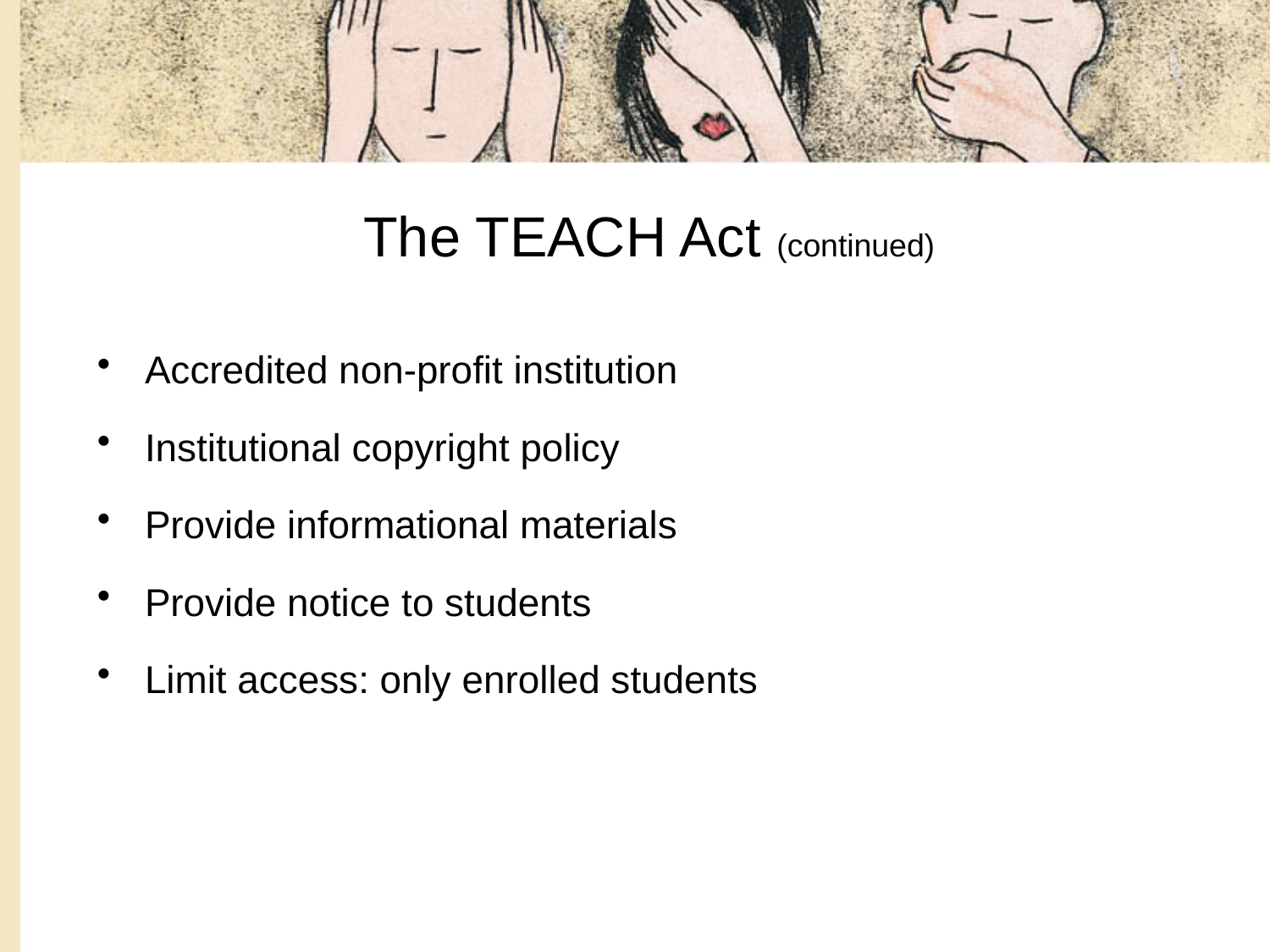

# The TEACH Act (continued)
Accredited non-profit institution
Institutional copyright policy
Provide informational materials
Provide notice to students
Limit access: only enrolled students